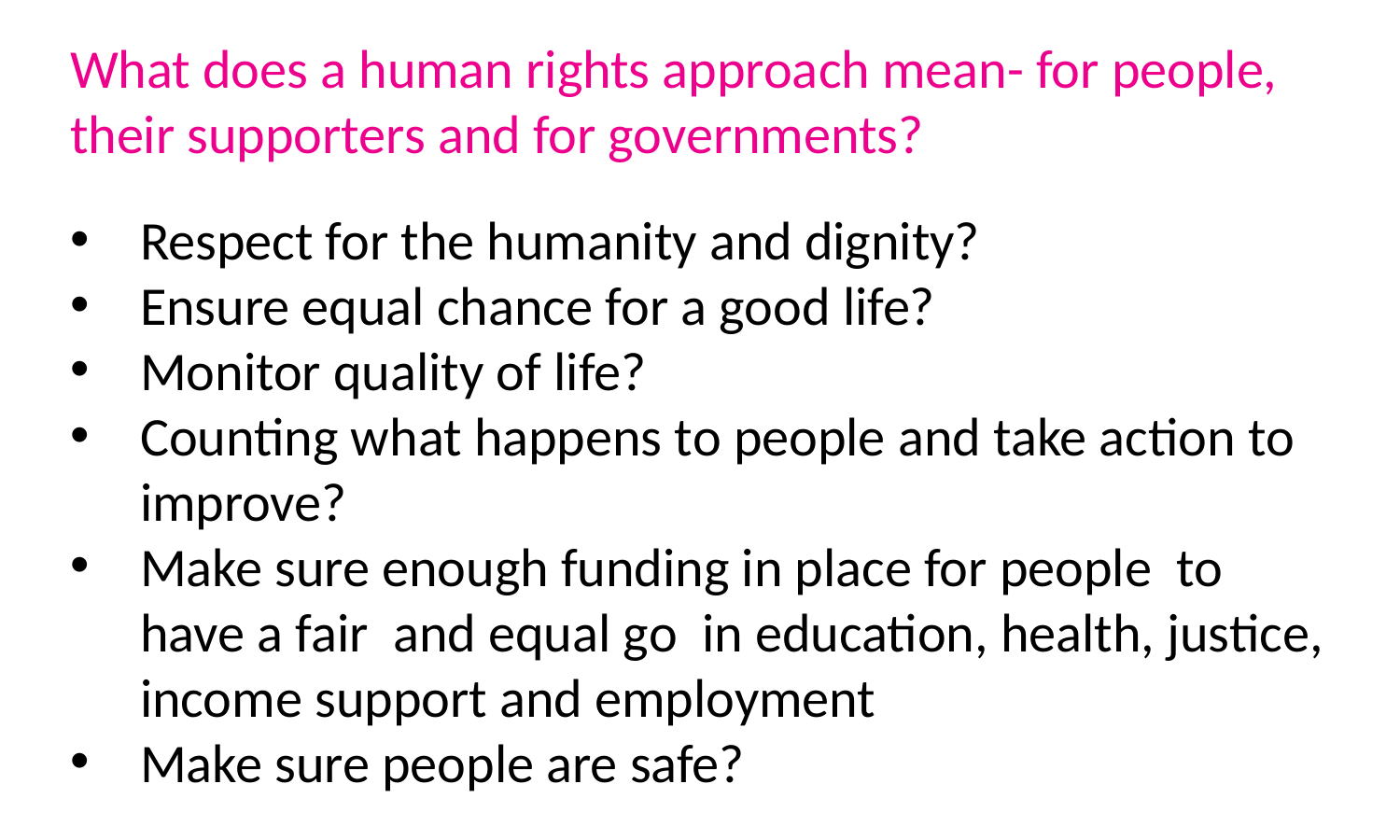

# What does a human rights approach mean- for people, their supporters and for governments?

Respect for the humanity and dignity?
Ensure equal chance for a good life?
Monitor quality of life?
Counting what happens to people and take action to improve?
Make sure enough funding in place for people  to have a fair  and equal go  in education, health, justice, income support and employment
Make sure people are safe?